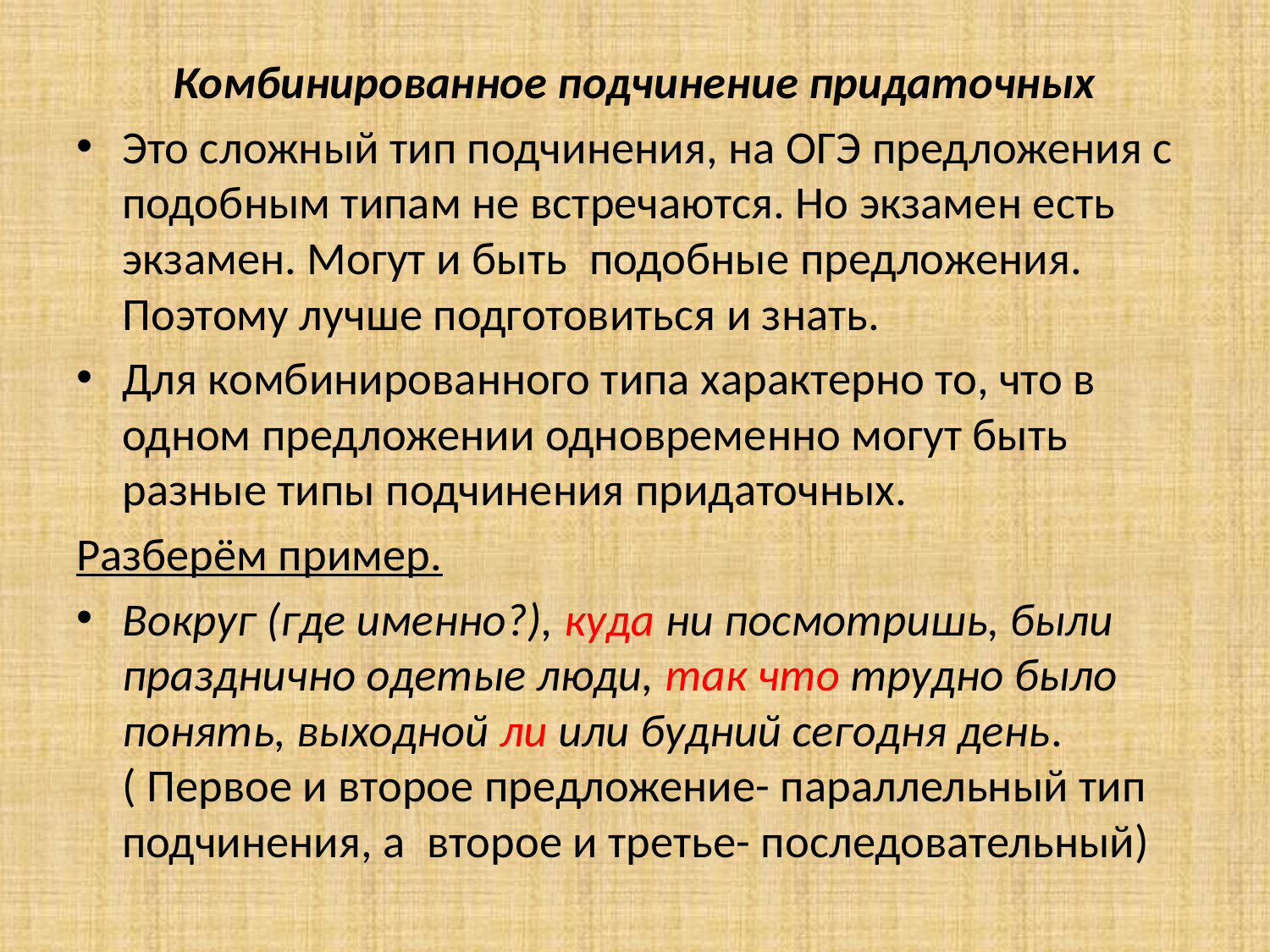

Комбинированное подчинение придаточных
Это сложный тип подчинения, на ОГЭ предложения с подобным типам не встречаются. Но экзамен есть экзамен. Могут и быть  подобные предложения. Поэтому лучше подготовиться и знать.
Для комбинированного типа характерно то, что в одном предложении одновременно могут быть разные типы подчинения придаточных.
Разберём пример.
Вокруг (где именно?), куда ни посмотришь, были празднично одетые люди, так что трудно было понять, выходной ли или будний сегодня день.( Первое и второе предложение- параллельный тип подчинения, а  второе и третье- последовательный)